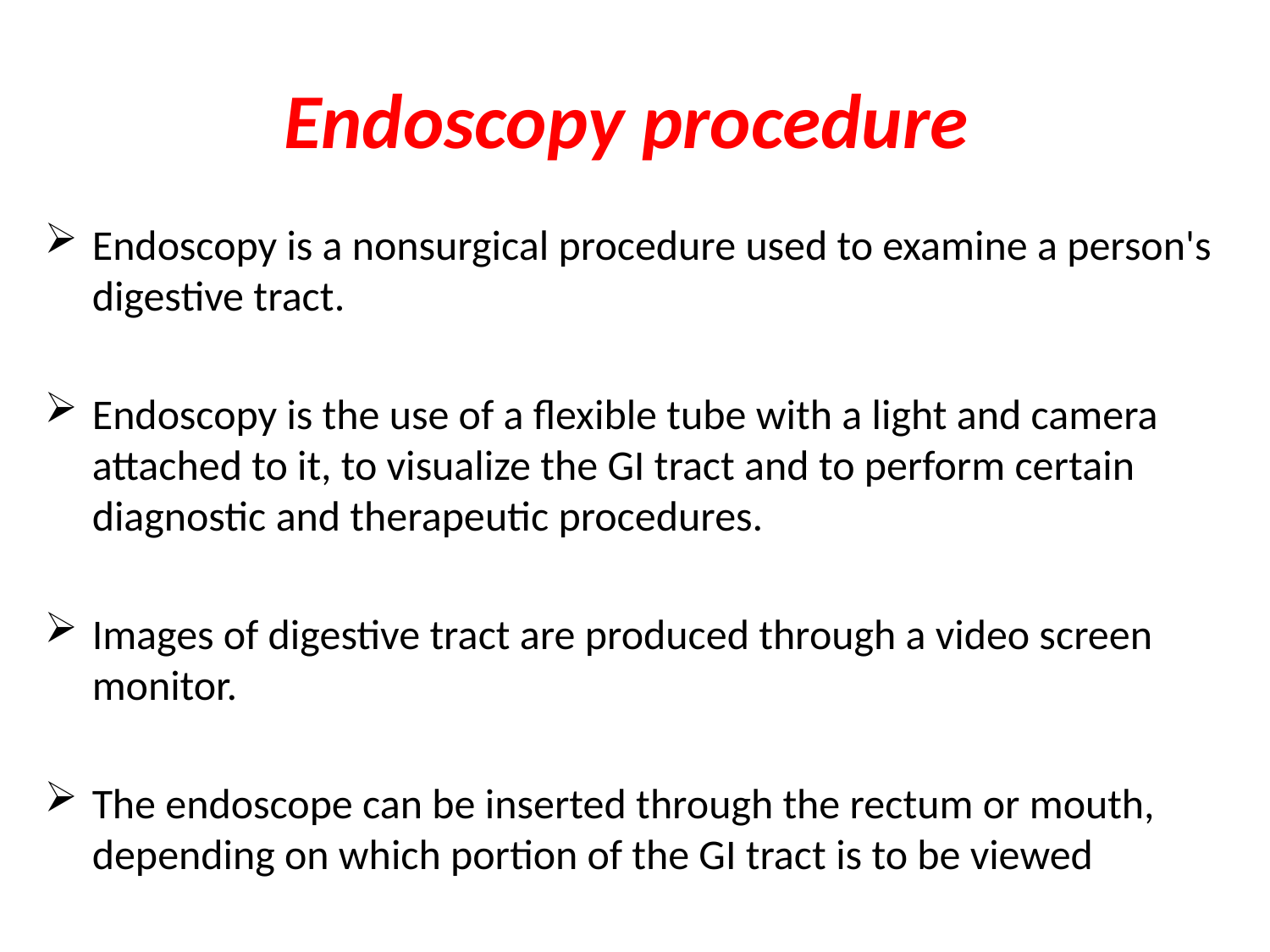

# Endoscopy procedure
Endoscopy is a nonsurgical procedure used to examine a person's digestive tract.

Endoscopy is the use of a flexible tube with a light and camera attached to it, to visualize the GI tract and to perform certain diagnostic and therapeutic procedures.

Images of digestive tract are produced through a video screen monitor.

The endoscope can be inserted through the rectum or mouth, depending on which portion of the GI tract is to be viewed